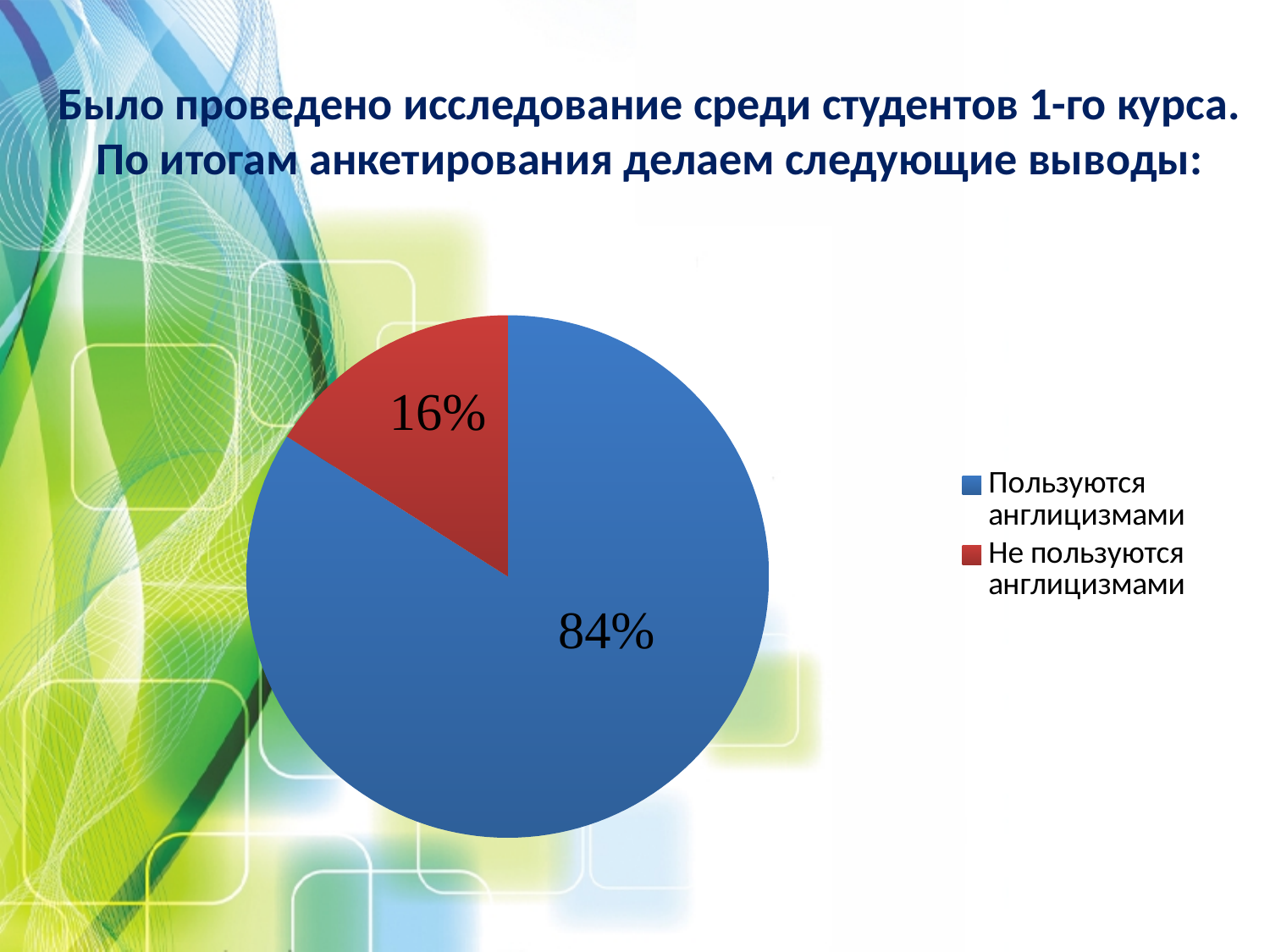

# Было проведено исследование среди студентов 1-го курса. По итогам анкетирования делаем следующие выводы:

### Chart:

| Category |      |
|---|---|
| Пользуются англицизмами | 0.8400000000000002 |
| Не пользуются англицизмами | 0.16000000000000006 |